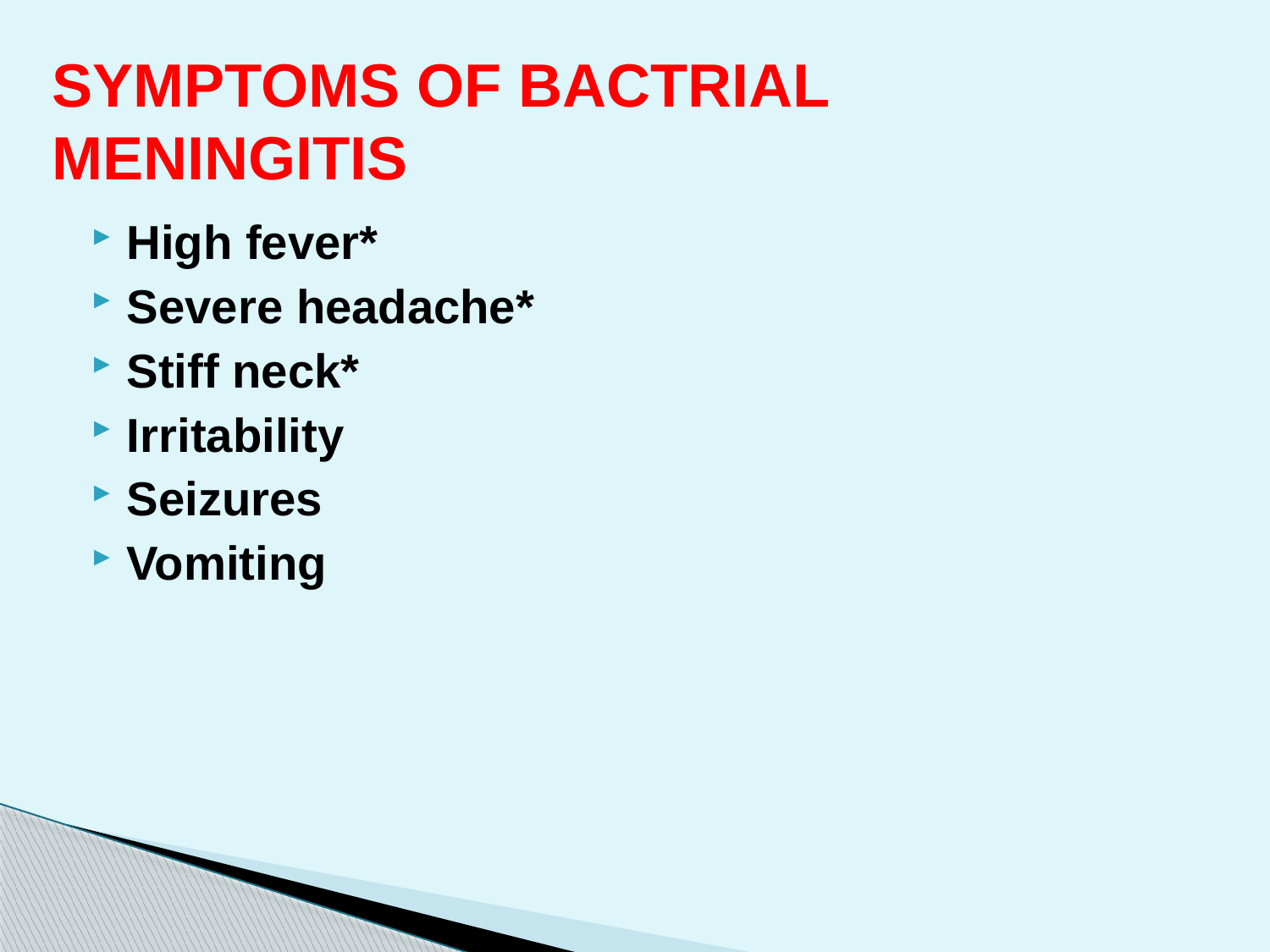

# SYMPTOMS OF BACTRIAL MENINGITIS
High fever*
Severe headache*
Stiff neck*
Irritability
Seizures
Vomiting